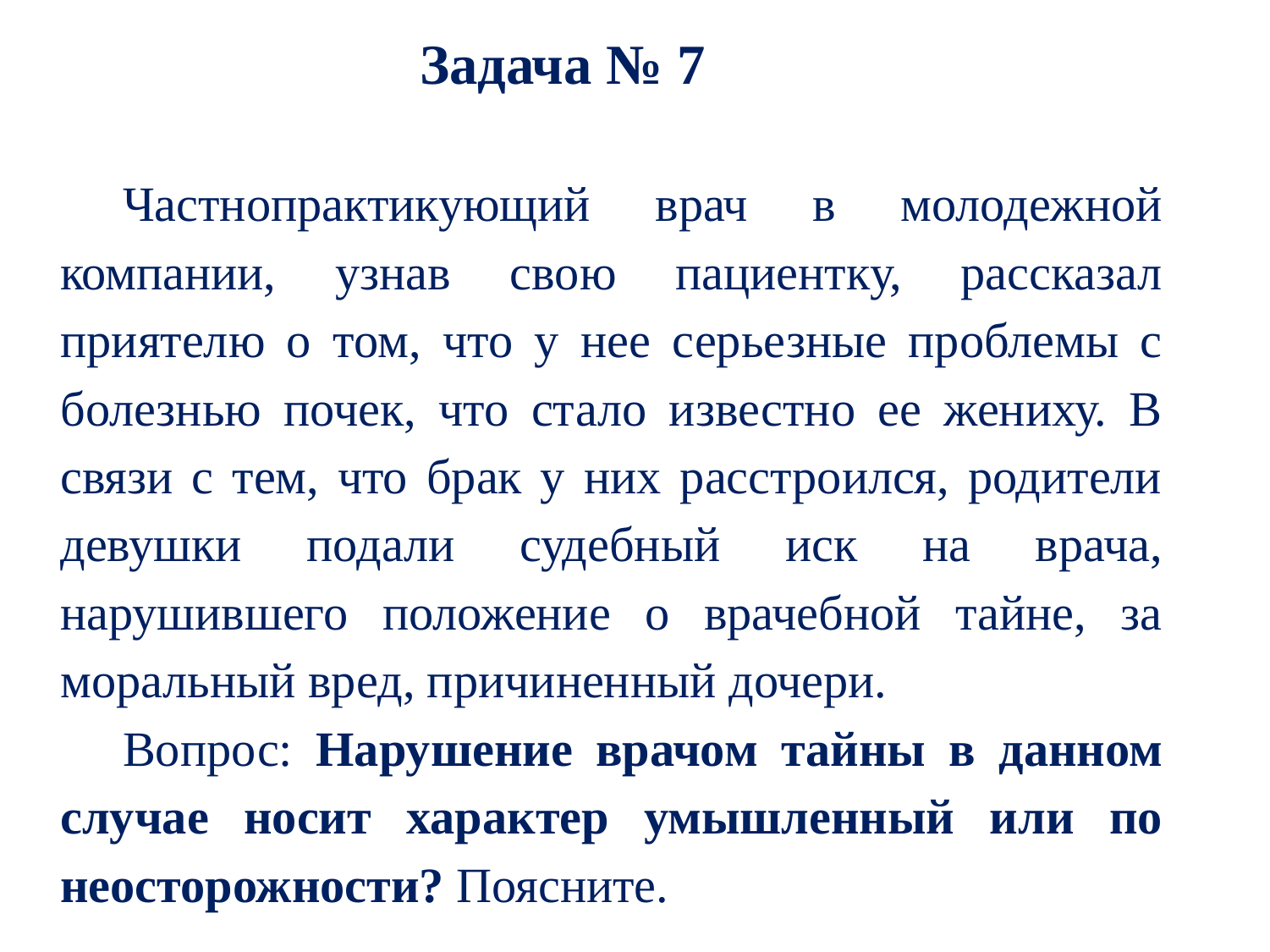

# Задача № 7
Частнопрактикующий врач в молодежной компании, узнав свою пациентку, рассказал приятелю о том, что у нее серьезные проблемы с болезнью почек, что стало известно ее жениху. В связи с тем, что брак у них расстроился, родители девушки подали судебный иск на врача, нарушившего положение о врачебной тайне, за моральный вред, причиненный дочери.
Вопрос: Нарушение врачом тайны в данном случае носит характер умышленный или по неосторожности? Поясните.